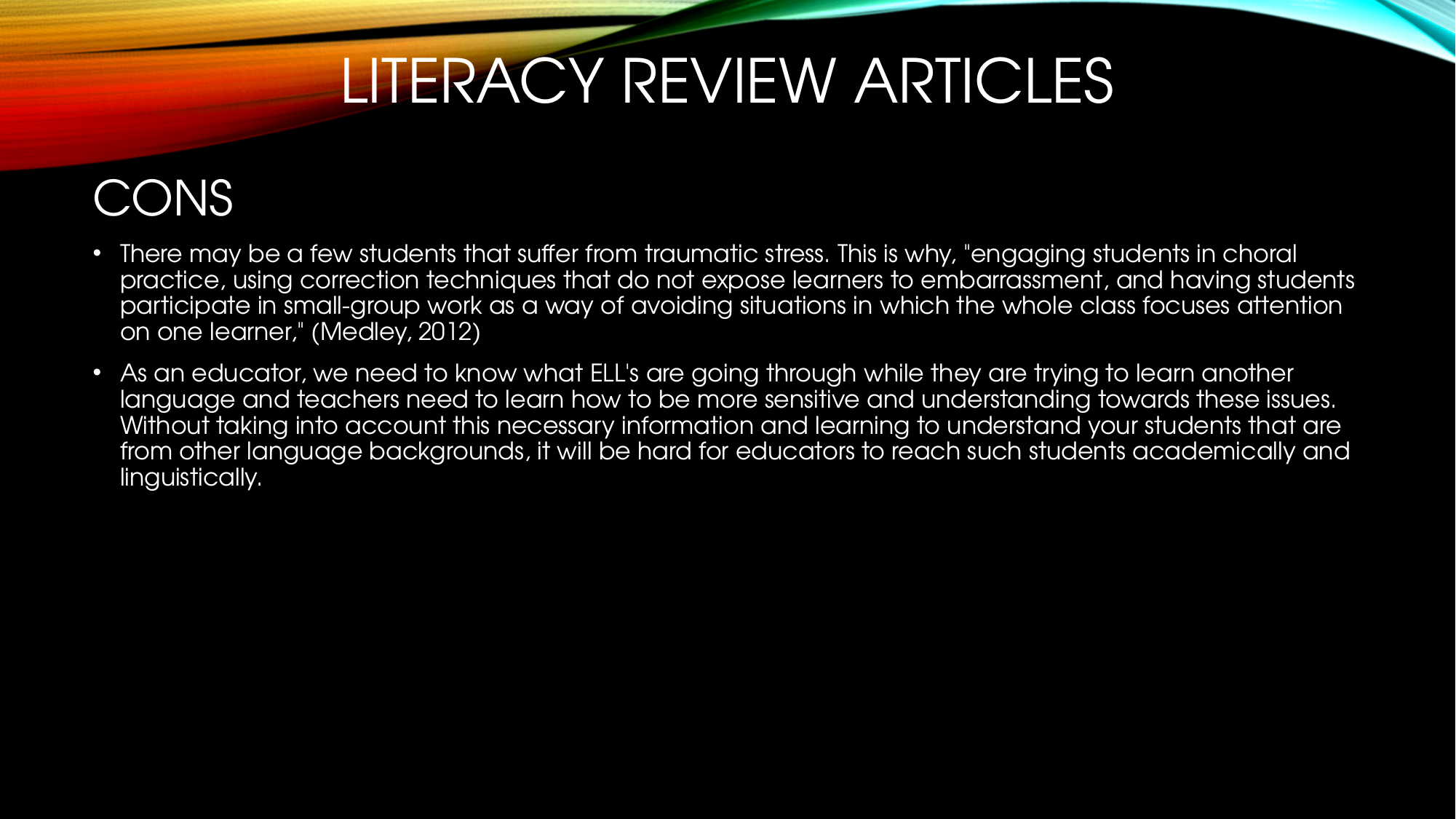

# Literacy Review Articles
CONS
There may be a few students that suffer from traumatic stress. This is why, "engaging students in choral practice, using correction techniques that do not expose learners to embarrassment, and having students participate in small-group work as a way of avoiding situations in which the whole class focuses attention on one learner," (Medley, 2012)
As an educator, we need to know what ELL's are going through while they are trying to learn another language and teachers need to learn how to be more sensitive and understanding towards these issues. Without taking into account this necessary information and learning to understand your students that are from other language backgrounds, it will be hard for educators to reach such students academically and linguistically.